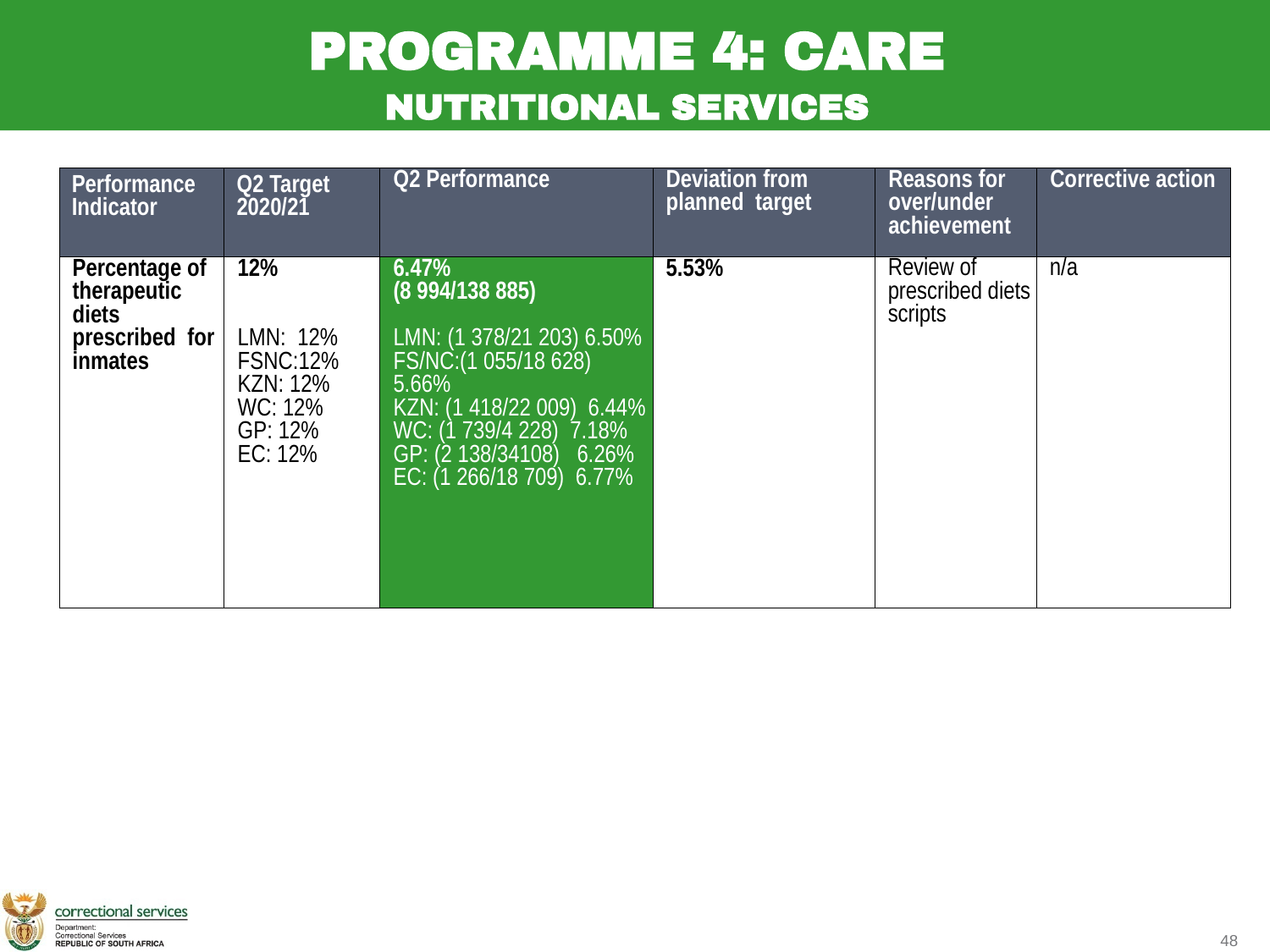

PROGRAMME 4: CARE
NUTRITIONAL SERVICES
| Performance Indicator | Q2 Target 2020/21 | Q2 Performance | Deviation from planned target | Reasons for over/under achievement | Corrective action |
| --- | --- | --- | --- | --- | --- |
| Percentage of therapeutic diets prescribed for inmates | 12% LMN: 12% FSNC:12% KZN: 12% WC: 12% GP: 12% EC: 12% | 6.47% (8 994/138 885) LMN: (1 378/21 203) 6.50% FS/NC:(1 055/18 628) 5.66% KZN: (1 418/22 009) 6.44% WC: (1 739/4 228) 7.18% GP: (2 138/34108) 6.26% EC: (1 266/18 709) 6.77% | 5.53% | Review of prescribed diets scripts | n/a |